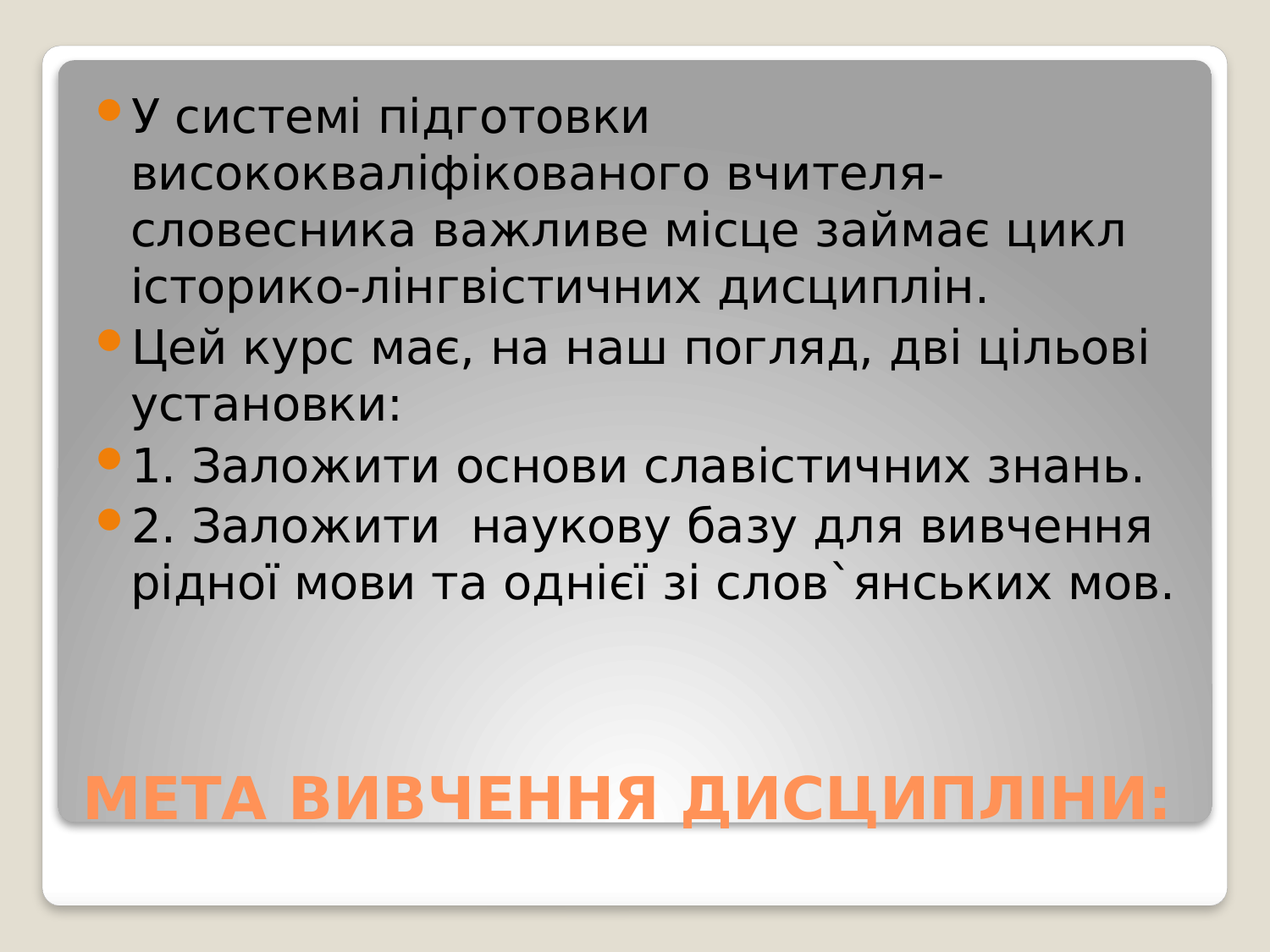

У системі підготовки висококваліфікованого вчителя-словесника важливе місце займає цикл історико-лінгвістичних дисциплін.
Цей курс має, на наш погляд, дві цільові установки:
1. Заложити основи славістичних знань.
2. Заложити  наукову базу для вивчення рідної мови та однієї зі слов`янських мов.

# МЕТА ВИВЧЕННЯ ДИСЦИПЛІНИ: